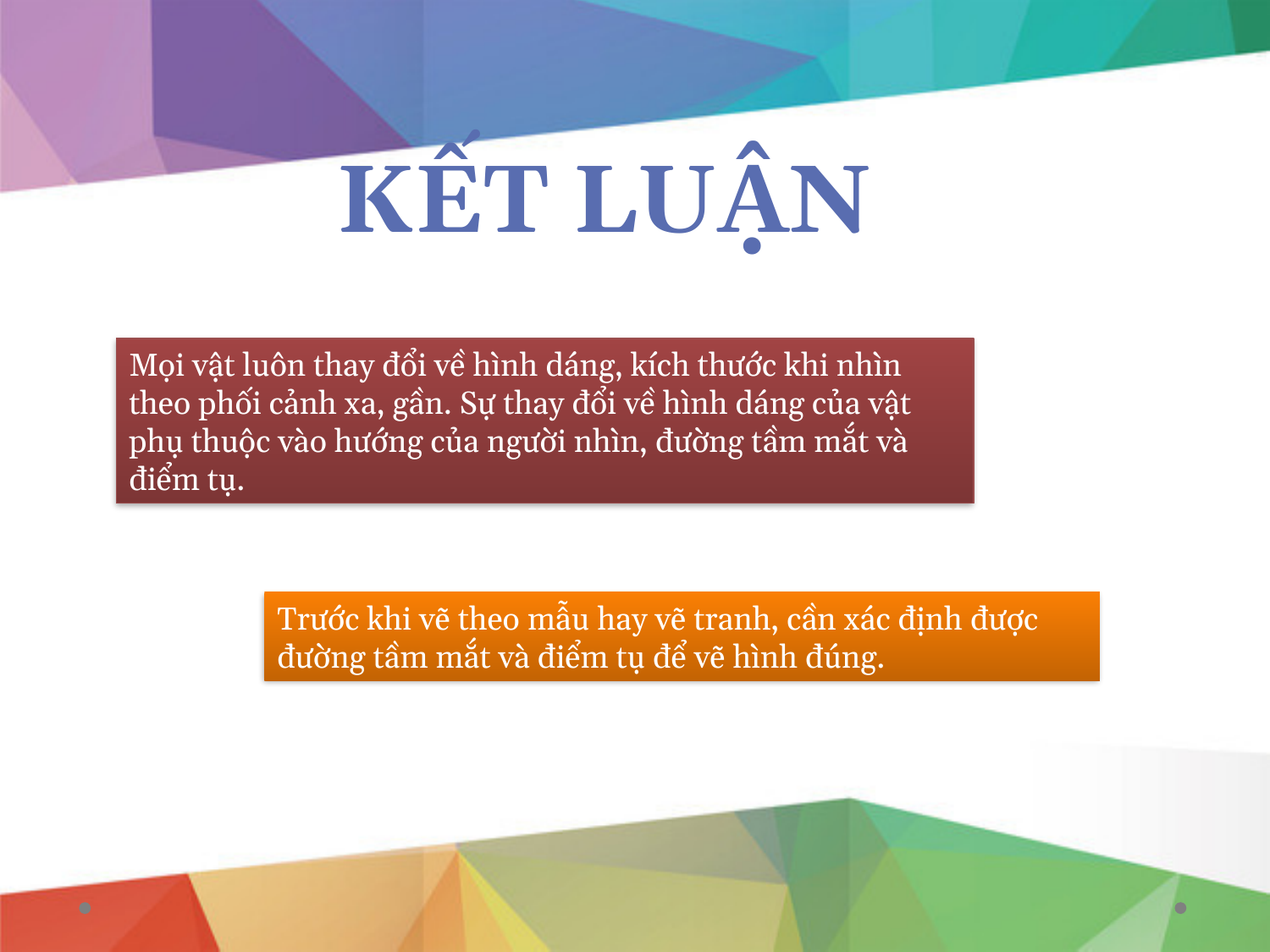

# Kết luận
Mọi vật luôn thay đổi về hình dáng, kích thước khi nhìn theo phối cảnh xa, gần. Sự thay đổi về hình dáng của vật phụ thuộc vào hướng của người nhìn, đường tầm mắt và điểm tụ.

Trước khi vẽ theo mẫu hay vẽ tranh, cần xác định được đường tầm mắt và điểm tụ để vẽ hình đúng.